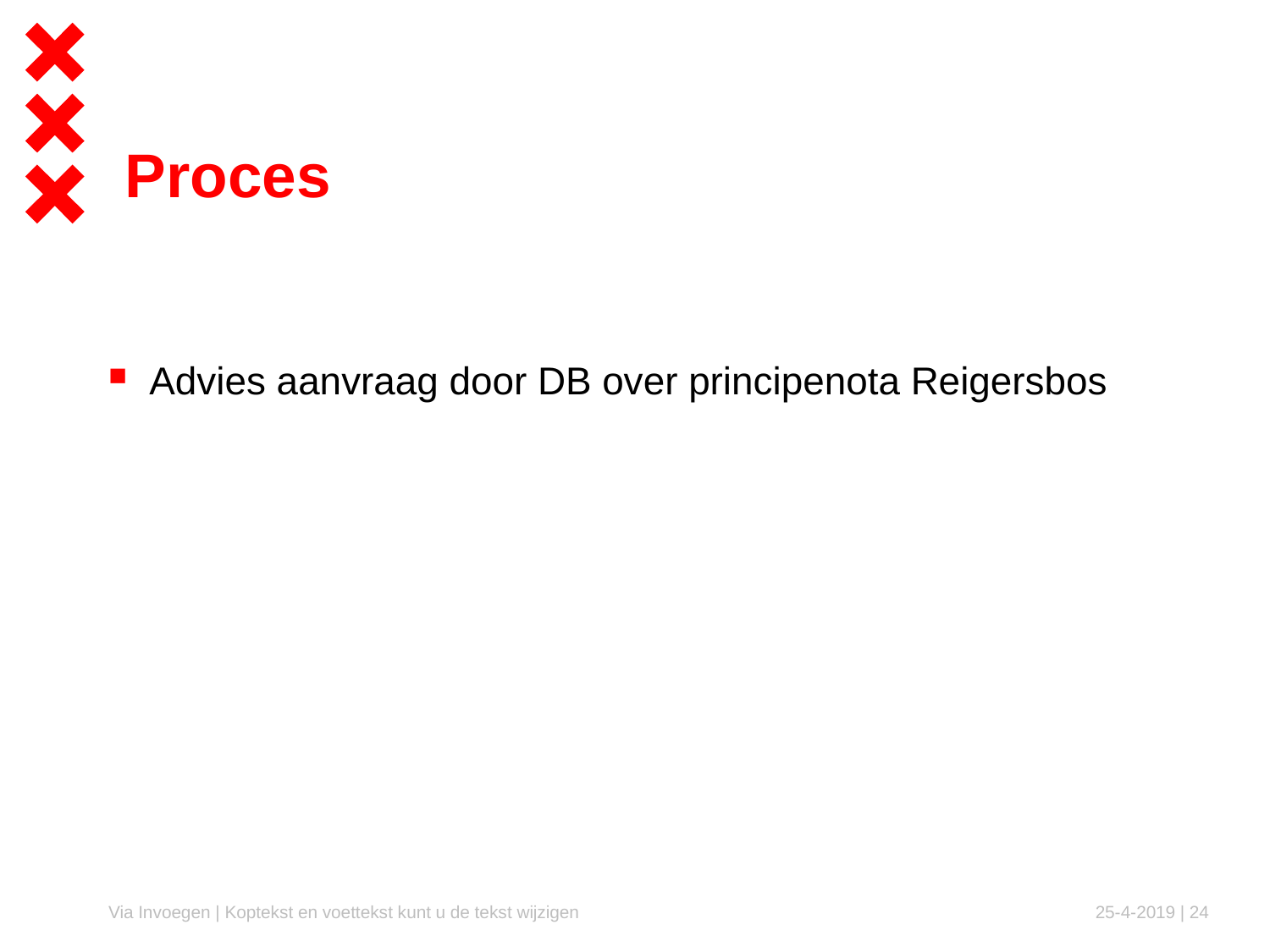

# Proces
 Advies aanvraag door DB over principenota Reigersbos

Via Invoegen | Koptekst en voettekst kunt u de tekst wijzigen
25-4-2019
| 24